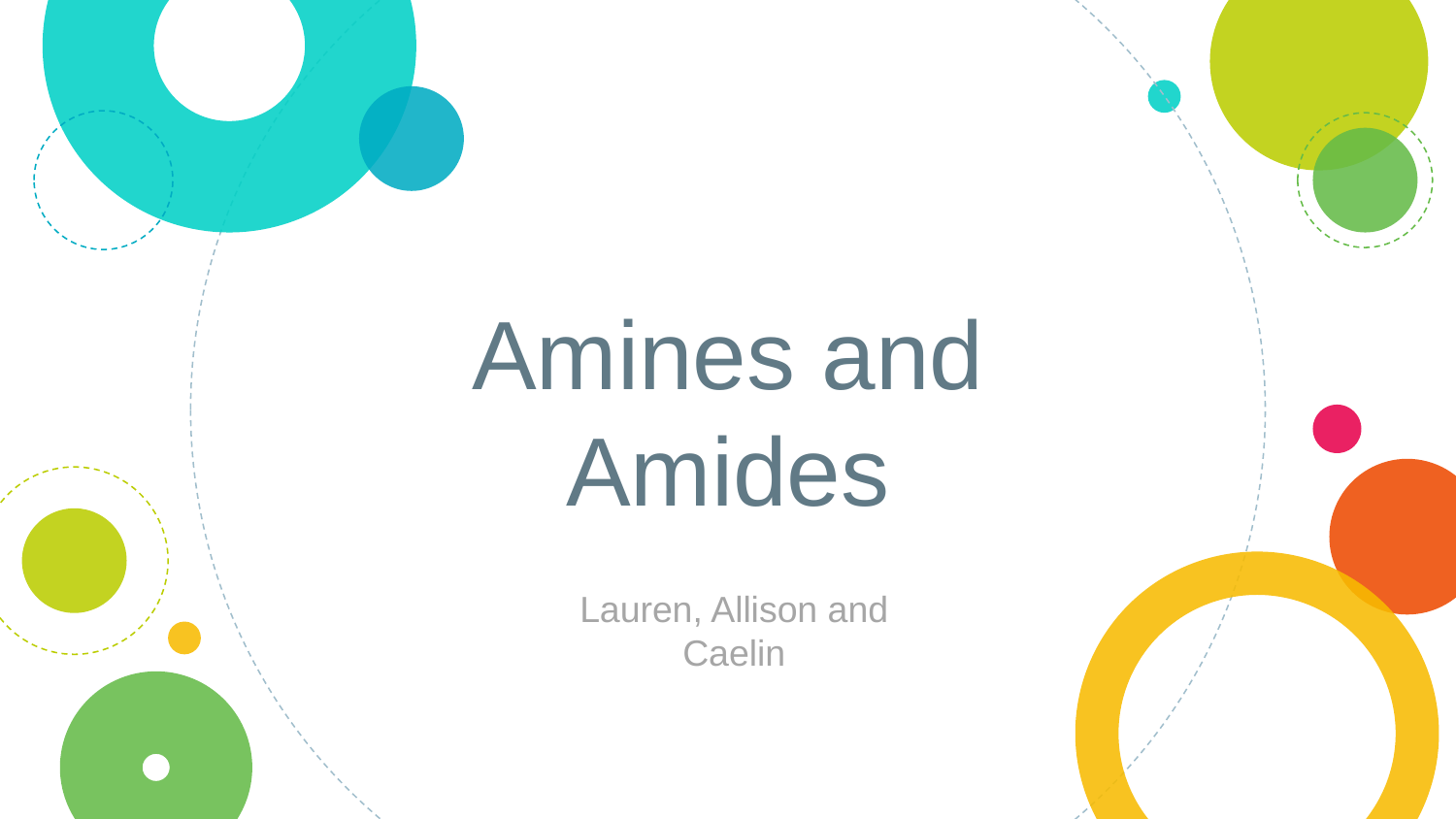

# Amines and Amides
Lauren, Allison and Caelin